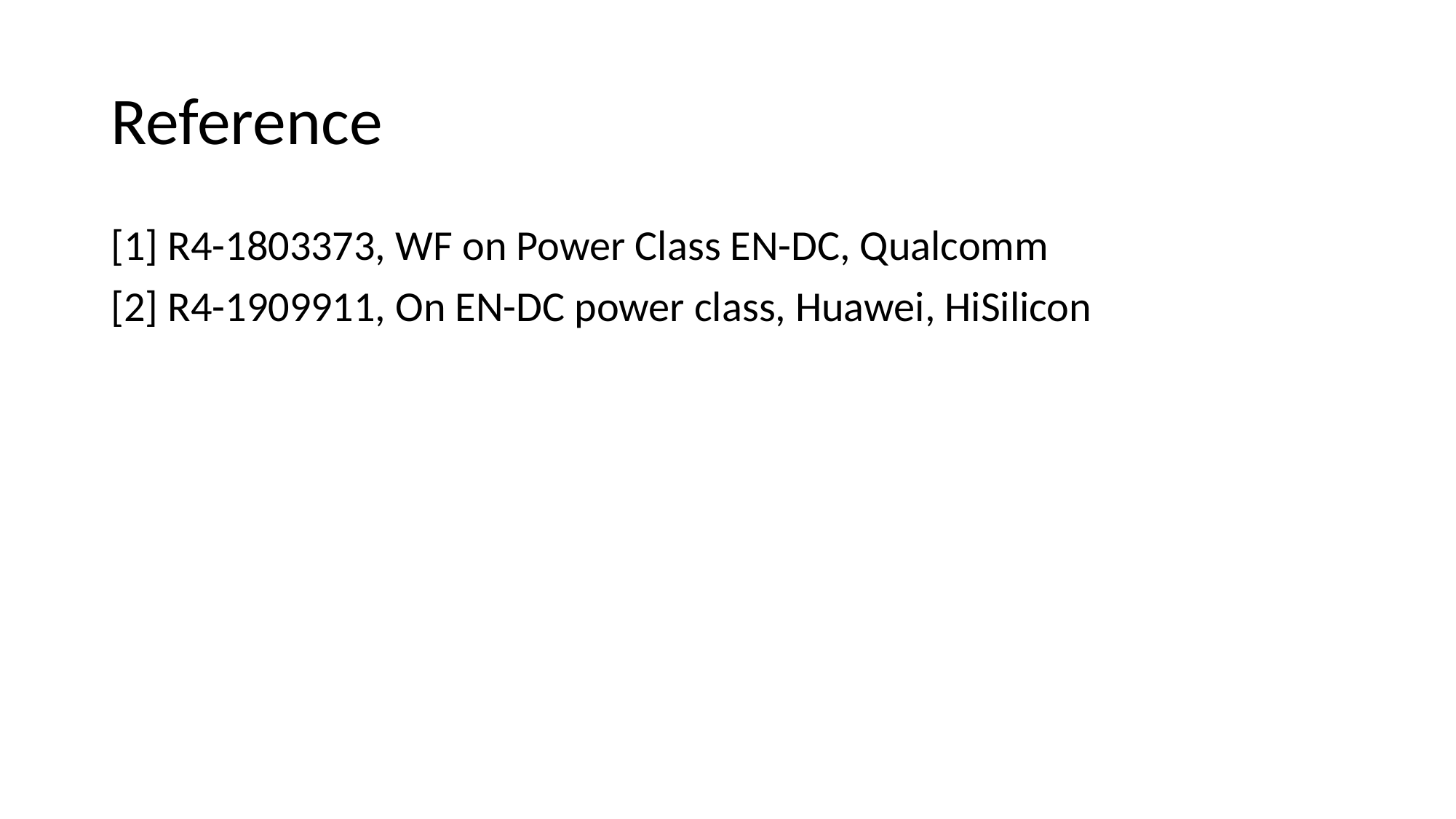

# Reference
[1] R4-1803373, WF on Power Class EN-DC, Qualcomm
[2] R4-1909911, On EN-DC power class, Huawei, HiSilicon